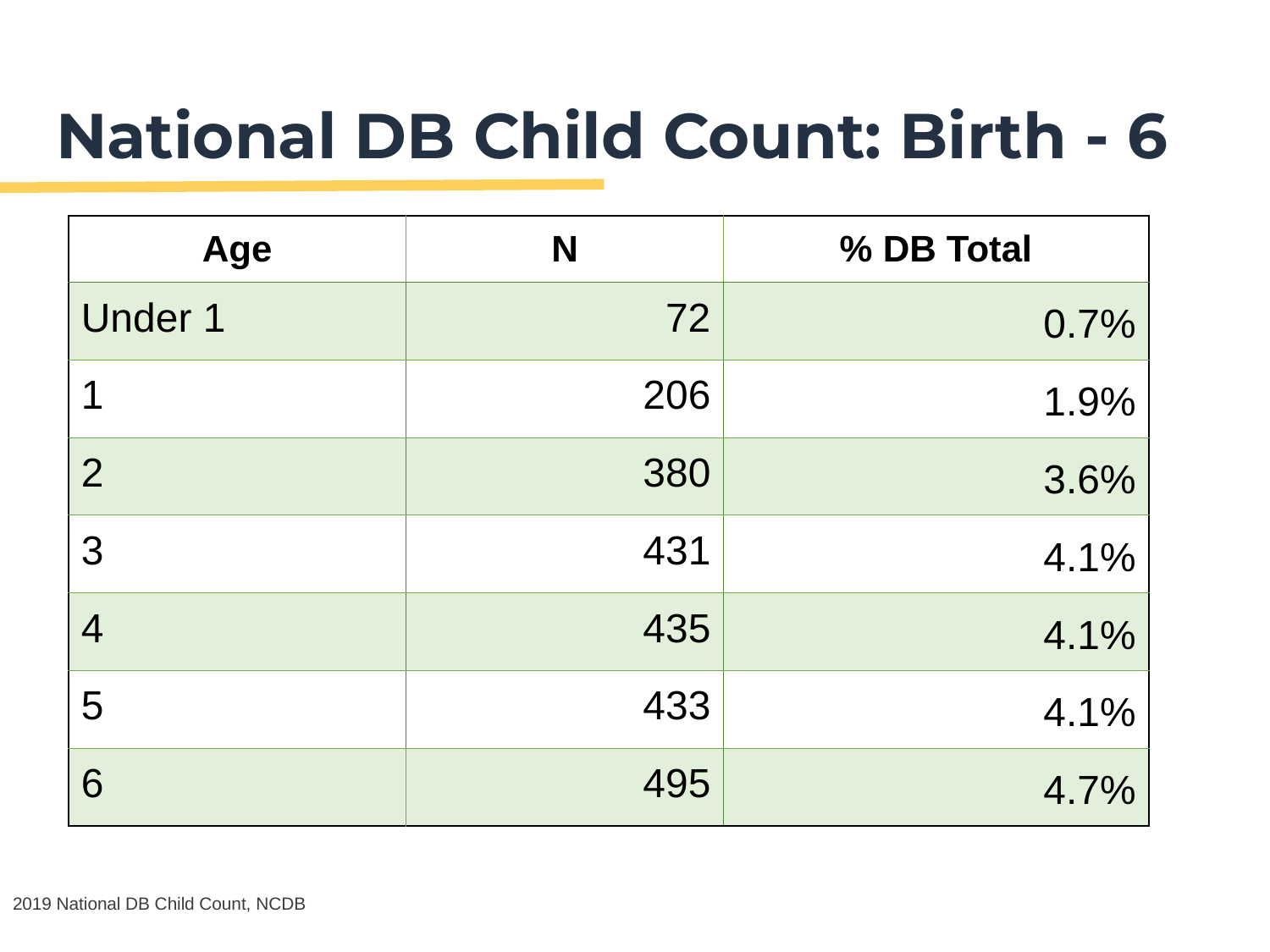

# National DB Child Count: Birth - 6
| Age | N | % DB Total |
| --- | --- | --- |
| Under 1 | 72 | 0.7% |
| 1 | 206 | 1.9% |
| 2 | 380 | 3.6% |
| 3 | 431 | 4.1% |
| 4 | 435 | 4.1% |
| 5 | 433 | 4.1% |
| 6 | 495 | 4.7% |
2019 National DB Child Count, NCDB